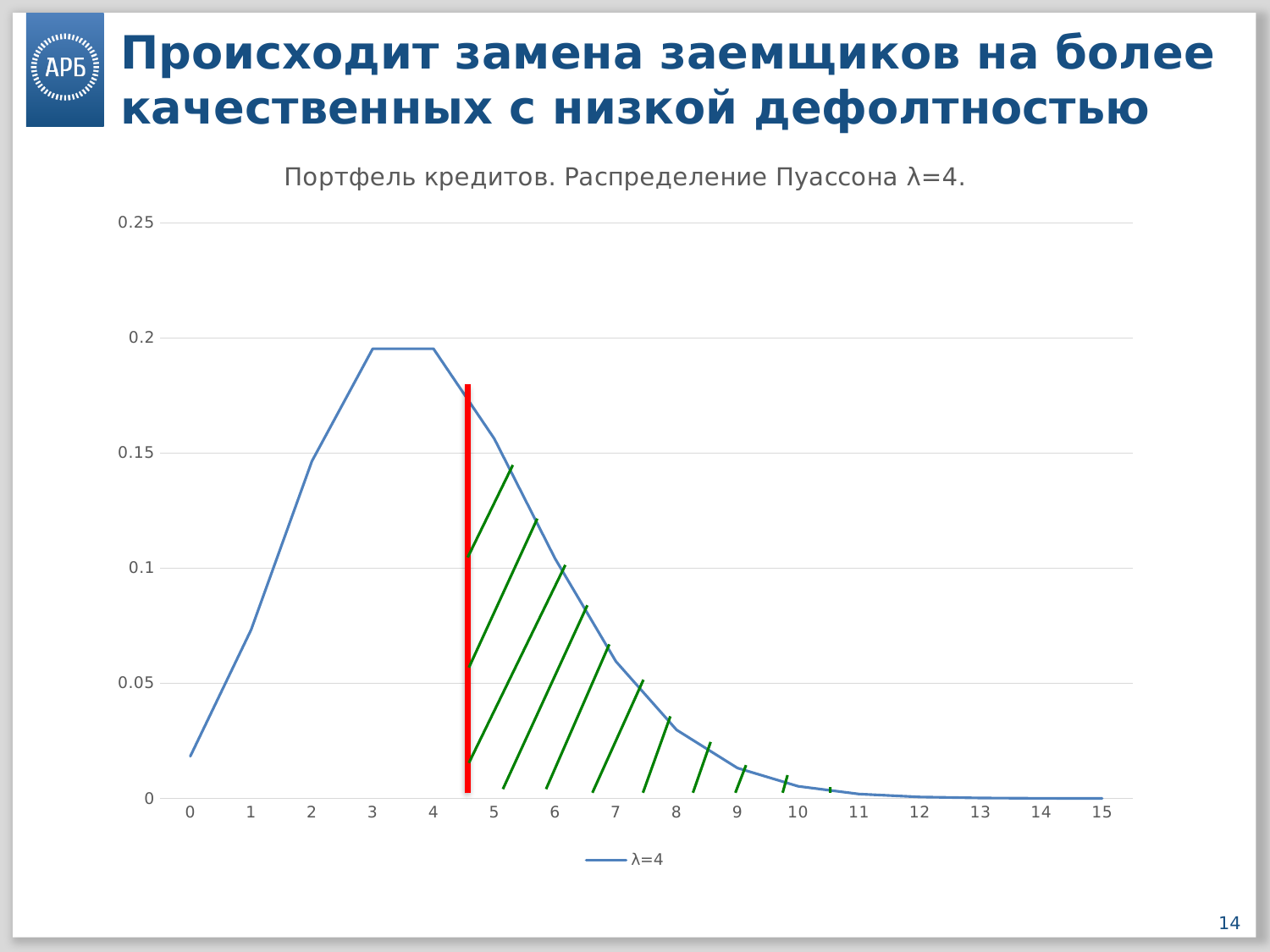

# Происходит замена заемщиков на более качественных с низкой дефолтностью

### Chart: Портфель кредитов. Распределение Пуассона λ=4.

| Category | λ=4 |
|---|---|
| 0 | 0.01831563890110627 |
| 1 | 0.07326255560442509 |
| 2 | 0.14652511120885017 |
| 3 | 0.19536681494513355 |
| 4 | 0.19536681494513355 |
| 5 | 0.15629345195610686 |
| 6 | 0.10419563463740457 |
| 7 | 0.059540362649945465 |
| 8 | 0.029770181324972732 |
| 9 | 0.013231191699987882 |
| 10 | 0.005292476679995153 |
| 11 | 0.001924536974543692 |
| 12 | 0.0006415123248478973 |
| 13 | 0.00019738840764550687 |
| 14 | 5.639668789871625e-05 |
| 15 | 1.5039116772990999e-05 |
14